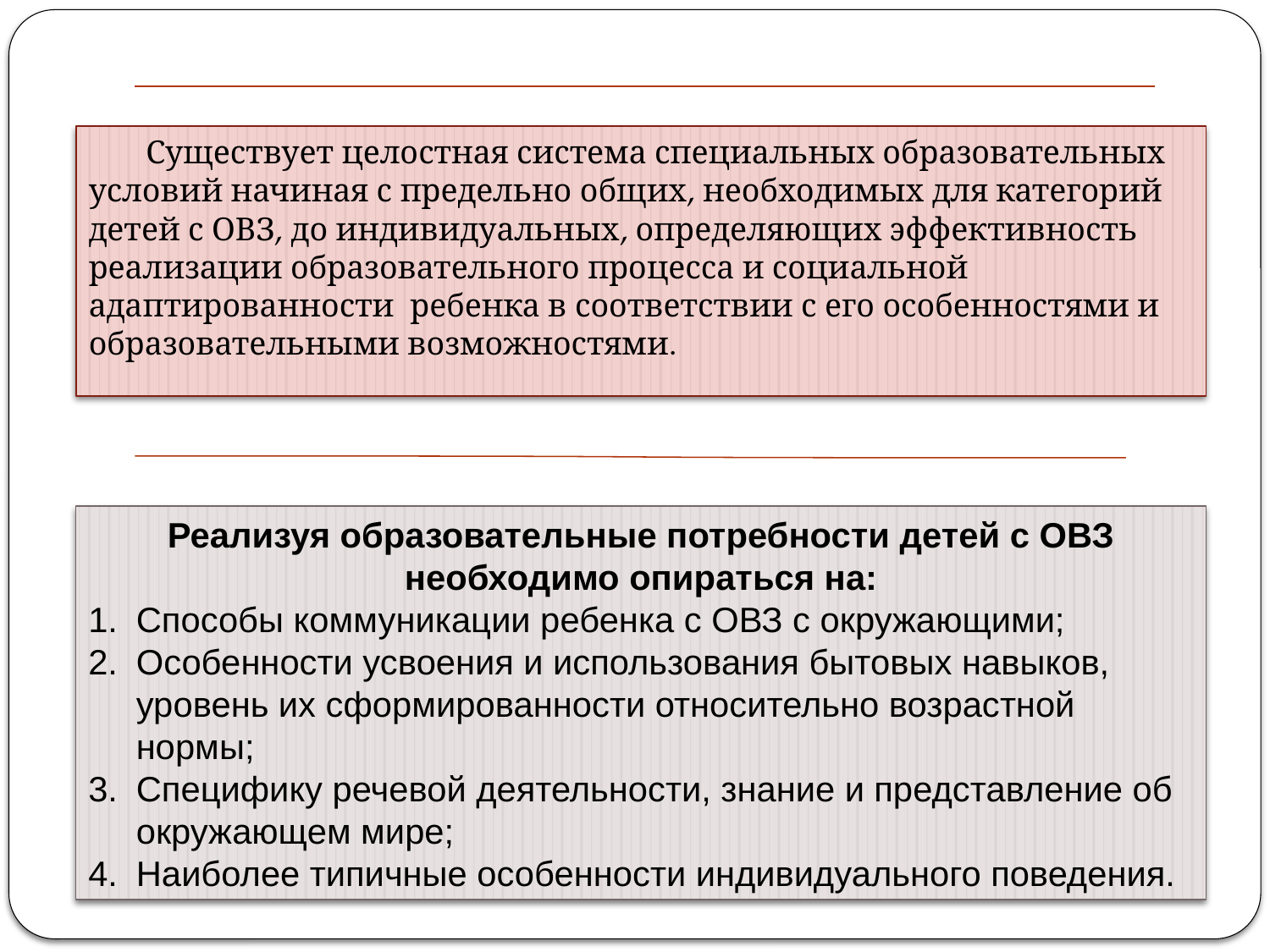

Существует целостная система специальных образовательных условий начиная с предельно общих, необходимых для категорий детей с ОВЗ, до индивидуальных, определяющих эффективность реализации образовательного процесса и социальной адаптированности  ребенка в соответствии с его особенностями и образовательными возможностями.
Реализуя образовательные потребности детей с ОВЗ необходимо опираться на:
Способы коммуникации ребенка с ОВЗ с окружающими;
Особенности усвоения и использования бытовых навыков, уровень их сформированности относительно возрастной нормы;
Специфику речевой деятельности, знание и представление об окружающем мире;
Наиболее типичные особенности индивидуального поведения.